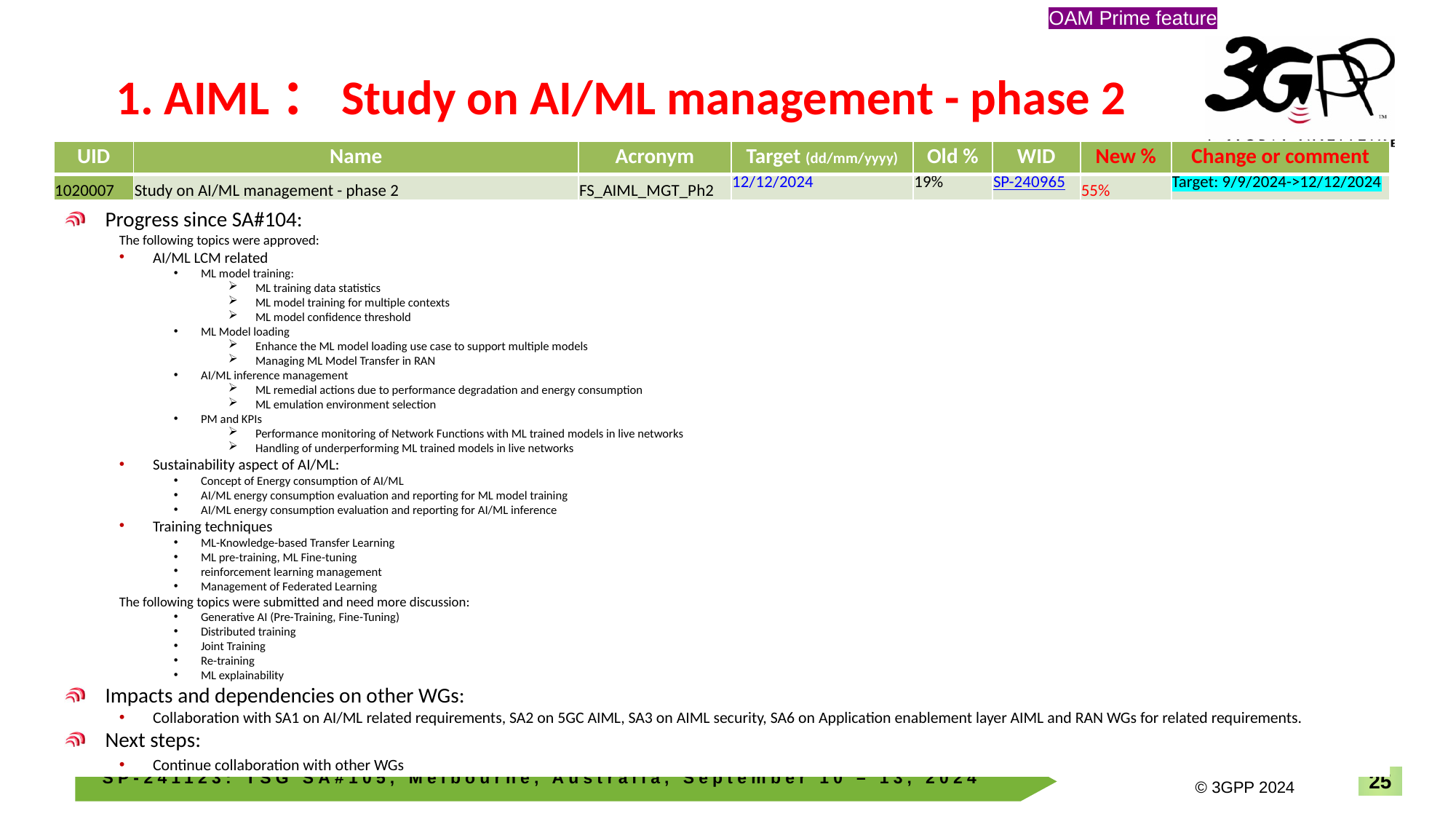

OAM Prime feature
# 1. AIML：Study on AI/ML management - phase 2
| UID | Name | Acronym | Target (dd/mm/yyyy) | Old % | WID | New % | Change or comment |
| --- | --- | --- | --- | --- | --- | --- | --- |
| 1020007 | Study on AI/ML management - phase 2 | FS\_AIML\_MGT\_Ph2 | 12/12/2024 | 19% | SP-240965 | 55% | Target: 9/9/2024->12/12/2024 |
Progress since SA#104:
The following topics were approved:
AI/ML LCM related
ML model training:
ML training data statistics
ML model training for multiple contexts
ML model confidence threshold
ML Model loading
Enhance the ML model loading use case to support multiple models
Managing ML Model Transfer in RAN
AI/ML inference management
ML remedial actions due to performance degradation and energy consumption
ML emulation environment selection
PM and KPIs
Performance monitoring of Network Functions with ML trained models in live networks
Handling of underperforming ML trained models in live networks
Sustainability aspect of AI/ML:
Concept of Energy consumption of AI/ML
AI/ML energy consumption evaluation and reporting for ML model training
AI/ML energy consumption evaluation and reporting for AI/ML inference
Training techniques
ML-Knowledge-based Transfer Learning
ML pre-training, ML Fine-tuning
reinforcement learning management
Management of Federated Learning
The following topics were submitted and need more discussion:
Generative AI (Pre-Training, Fine-Tuning)
Distributed training
Joint Training
Re-training
ML explainability
Impacts and dependencies on other WGs:
Collaboration with SA1 on AI/ML related requirements, SA2 on 5GC AIML, SA3 on AIML security, SA6 on Application enablement layer AIML and RAN WGs for related requirements.
Next steps:
Continue collaboration with other WGs